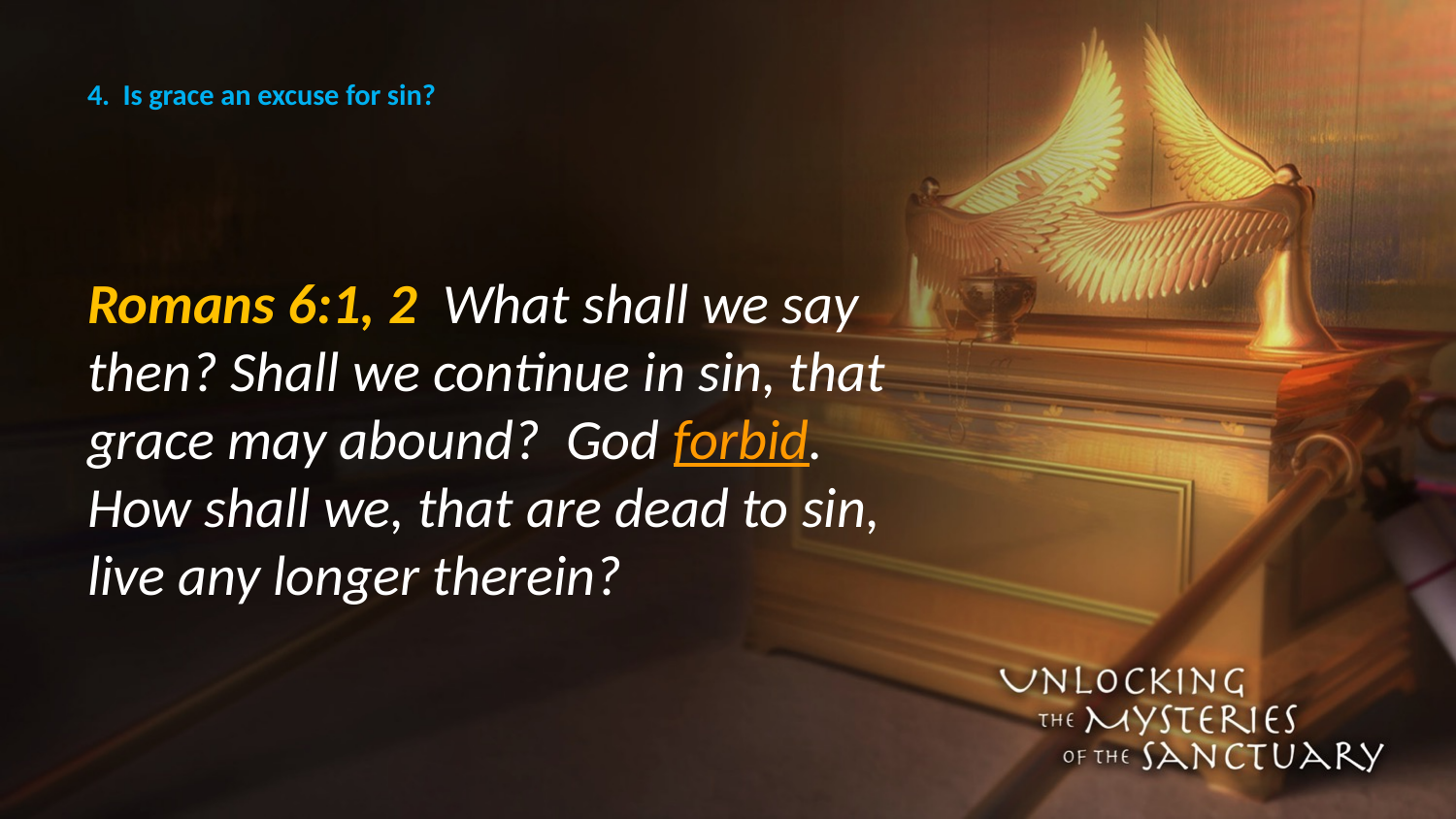

# 4.  Is grace an excuse for sin?

Romans 6:1, 2  What shall we say then? Shall we continue in sin, that grace may abound?  God forbid. How shall we, that are dead to sin, live any longer therein?